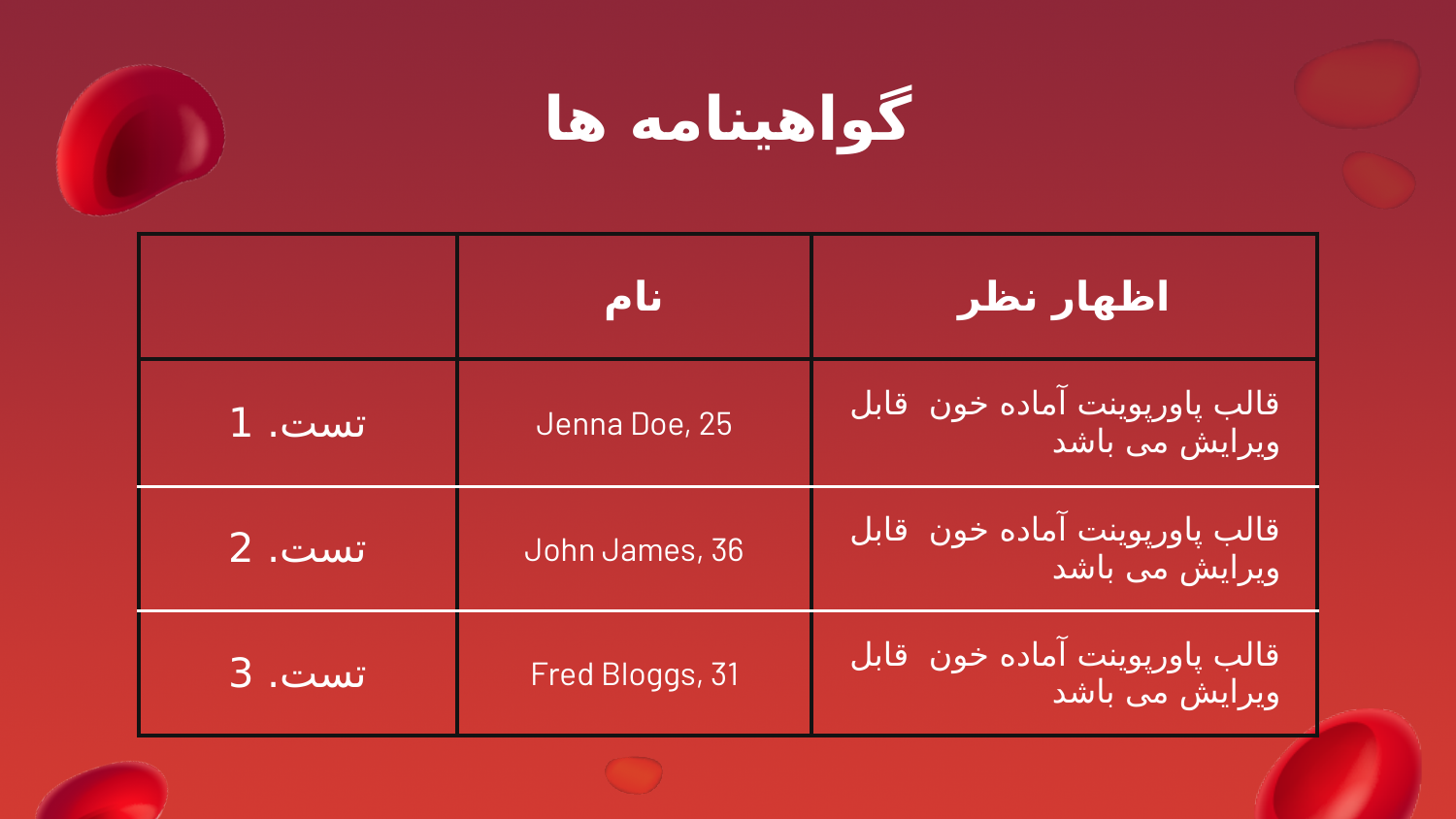

# گواهینامه ها
|  | نام | اظهار نظر |
| --- | --- | --- |
| تست. 1 | Jenna Doe, 25 | قالب پاورپوینت آماده خون قابل ویرایش می باشد |
| تست. 2 | John James, 36 | قالب پاورپوینت آماده خون قابل ویرایش می باشد |
| تست. 3 | Fred Bloggs, 31 | قالب پاورپوینت آماده خون قابل ویرایش می باشد |